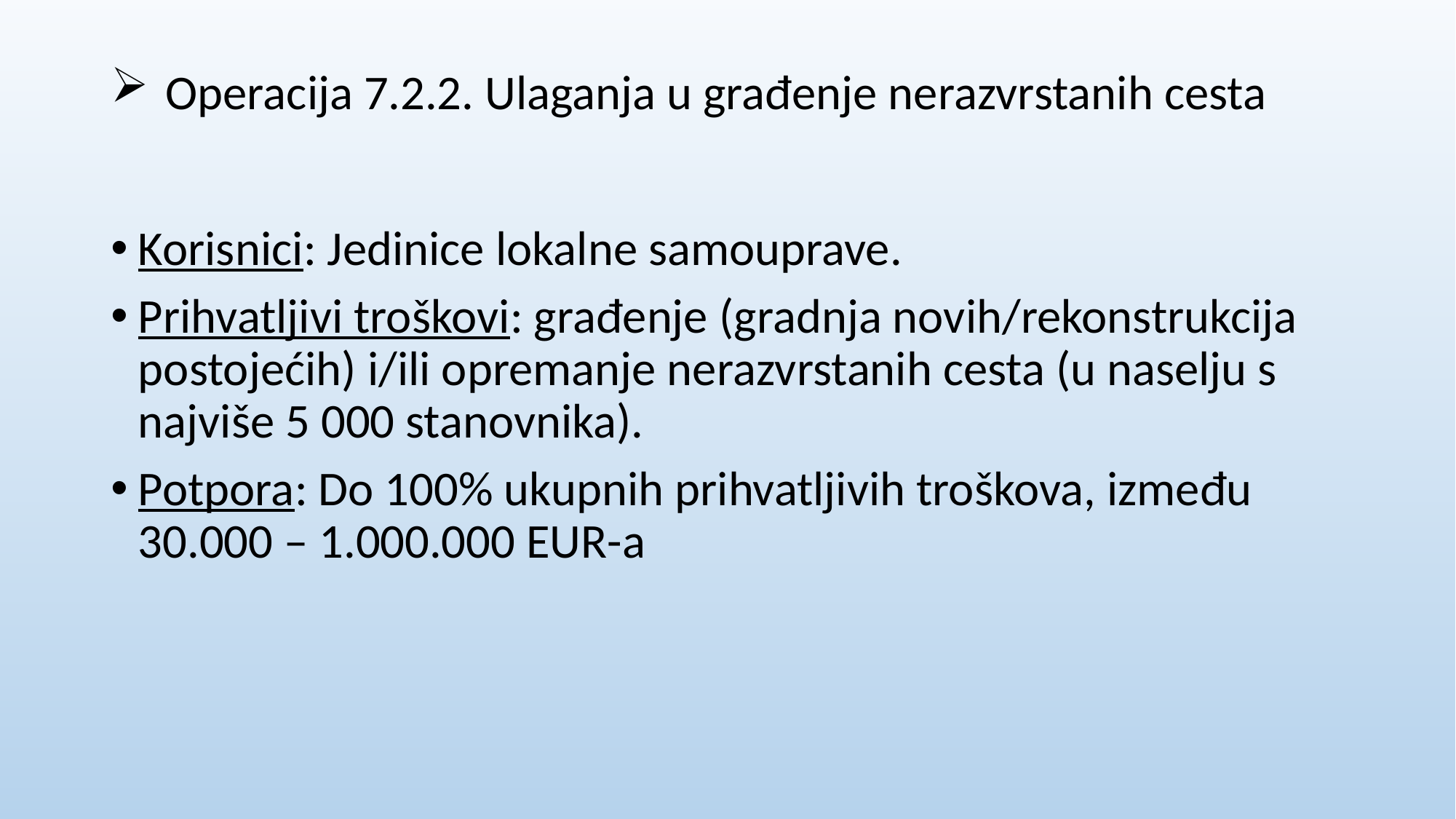

# Operacija 7.2.2. Ulaganja u građenje nerazvrstanih cesta
Korisnici: Jedinice lokalne samouprave.
Prihvatljivi troškovi: građenje (gradnja novih/rekonstrukcija postojećih) i/ili opremanje nerazvrstanih cesta (u naselju s najviše 5 000 stanovnika).
Potpora: Do 100% ukupnih prihvatljivih troškova, između 30.000 – 1.000.000 EUR-a